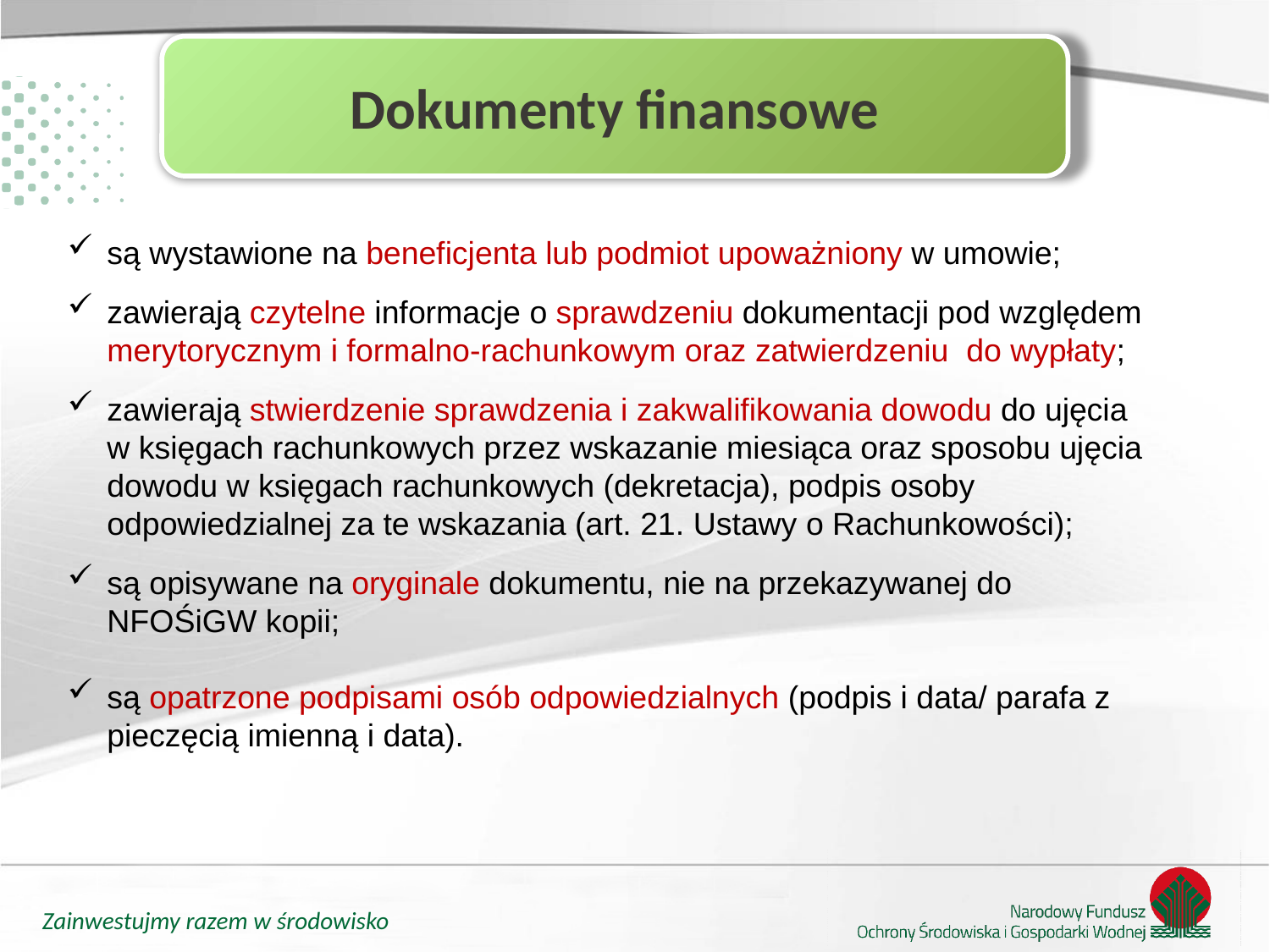

Dokumenty finansowe
są wystawione na beneficjenta lub podmiot upoważniony w umowie;
zawierają czytelne informacje o sprawdzeniu dokumentacji pod względem merytorycznym i formalno-rachunkowym oraz zatwierdzeniu  do wypłaty;
zawierają stwierdzenie sprawdzenia i zakwalifikowania dowodu do ujęcia w księgach rachunkowych przez wskazanie miesiąca oraz sposobu ujęcia dowodu w księgach rachunkowych (dekretacja), podpis osoby odpowiedzialnej za te wskazania (art. 21. Ustawy o Rachunkowości);
są opisywane na oryginale dokumentu, nie na przekazywanej do NFOŚiGW kopii;

są opatrzone podpisami osób odpowiedzialnych (podpis i data/ parafa z pieczęcią imienną i data).